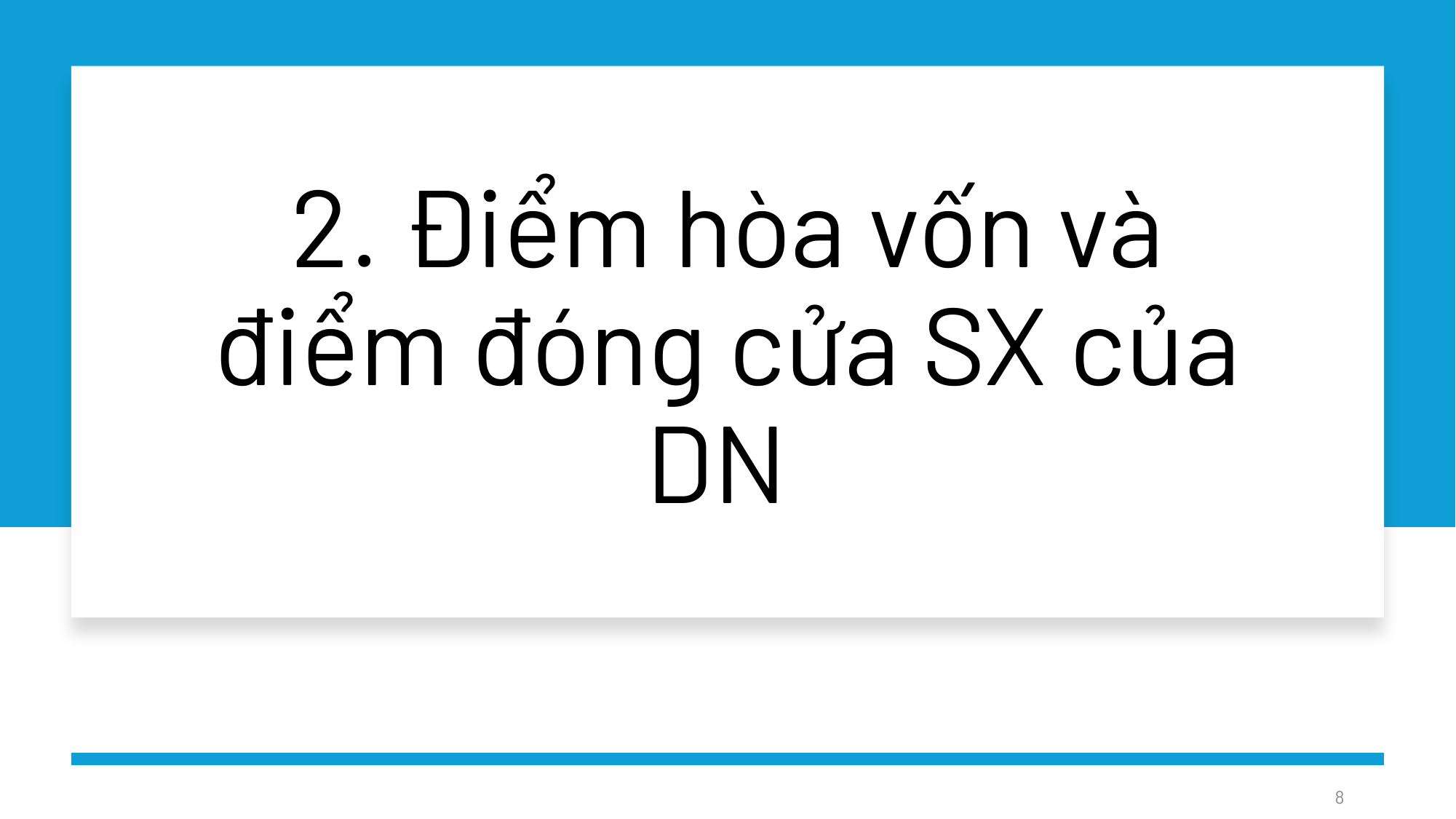

# 2. Điểm hòa vốn và điểm đóng cửa SX của DN
8